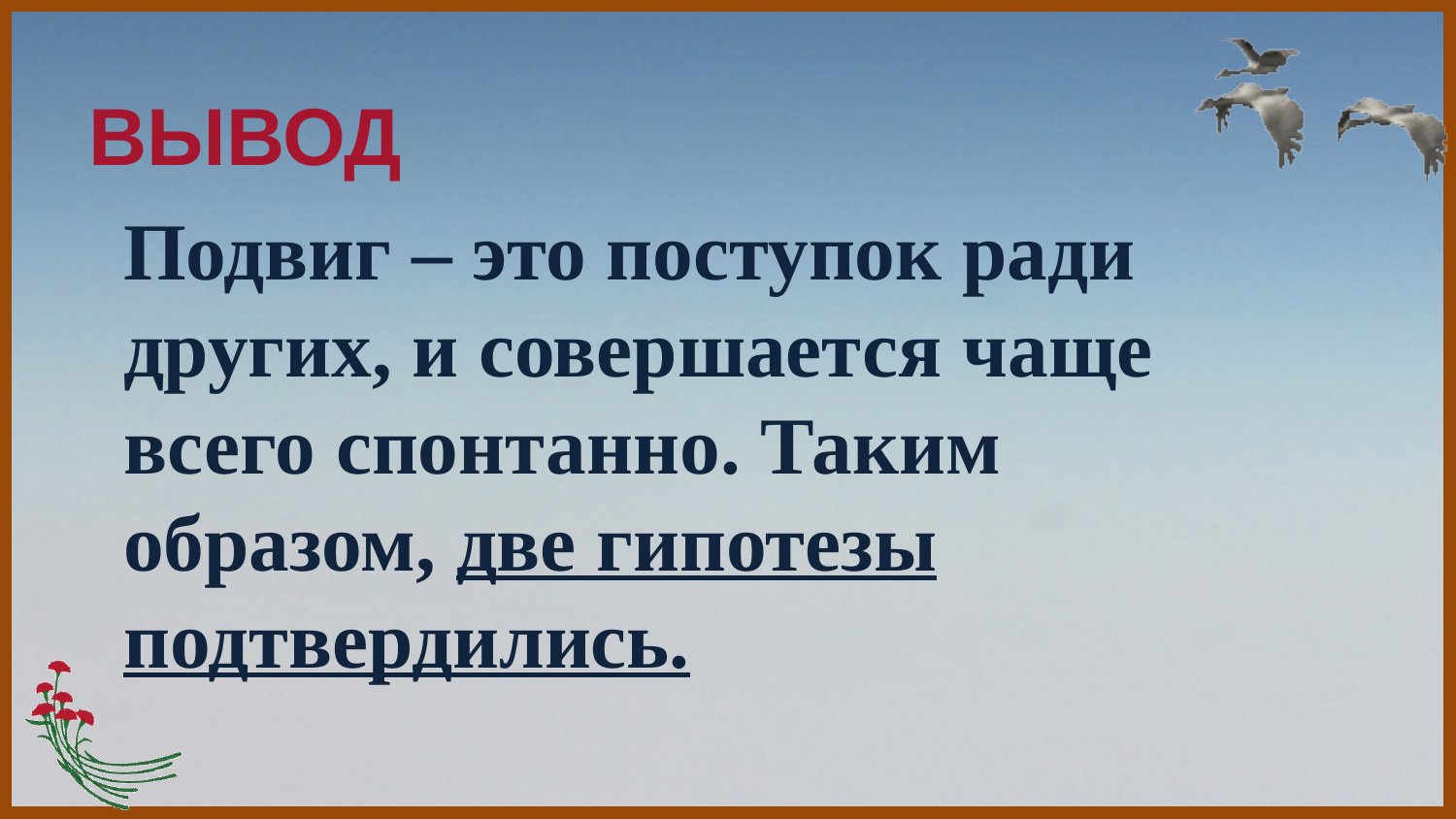

# Вывод

Подвиг – это поступок ради других, и совершается чаще всего спонтанно. Таким образом, две гипотезы подтвердились.